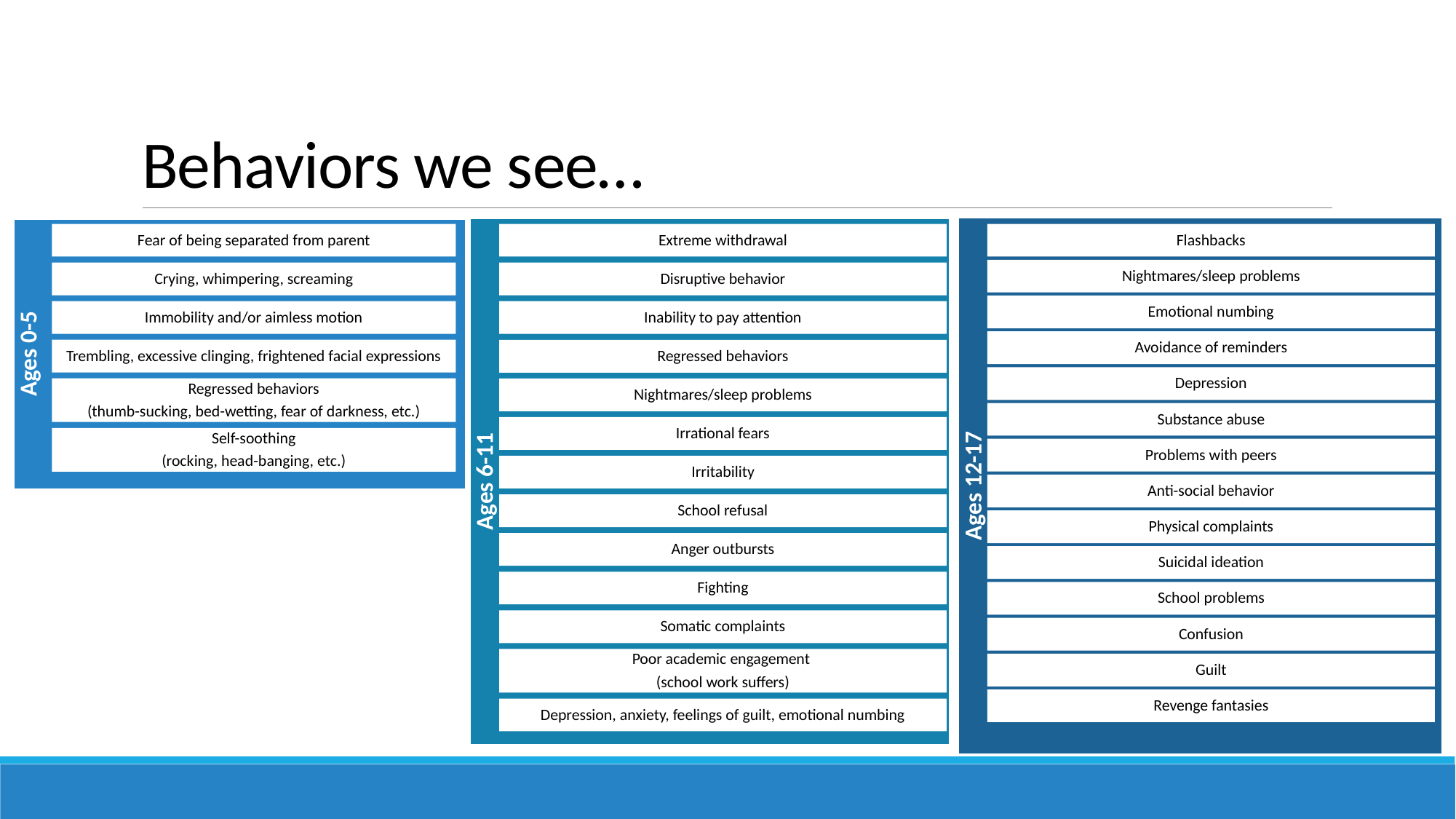

# Behaviors we see…
Ages 0-5
Fear of being separated from parent
Extreme withdrawal
Flashbacks
Ages 6-11
Ages 12-17
Nightmares/sleep problems
Crying, whimpering, screaming
Disruptive behavior
Emotional numbing
Immobility and/or aimless motion
Inability to pay attention
Avoidance of reminders
Trembling, excessive clinging, frightened facial expressions
Regressed behaviors
Depression
Regressed behaviors
(thumb-sucking, bed-wetting, fear of darkness, etc.)
Nightmares/sleep problems
Substance abuse
Irrational fears
Self-soothing
(rocking, head-banging, etc.)
Problems with peers
Irritability
Anti-social behavior
School refusal
Physical complaints
Anger outbursts
Suicidal ideation
Fighting
School problems
Somatic complaints
Confusion
Poor academic engagement
(school work suffers)
Guilt
Revenge fantasies
Depression, anxiety, feelings of guilt, emotional numbing